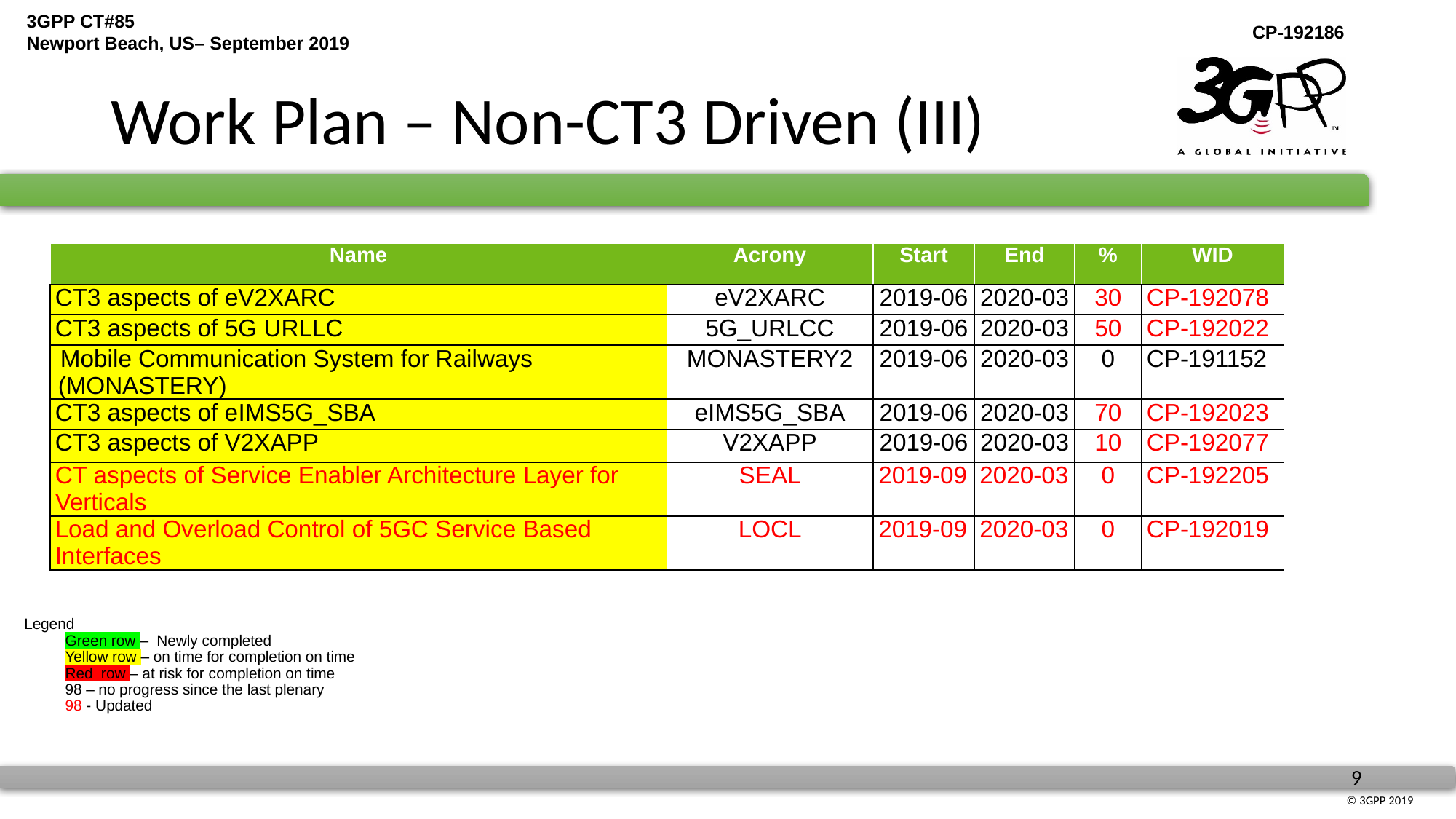

# Work Plan – Non-CT3 Driven (III)
| Name | Acrony | Start | End | % | WID |
| --- | --- | --- | --- | --- | --- |
| CT3 aspects of eV2XARC | eV2XARC | 2019-06 | 2020-03 | 30 | CP-192078 |
| CT3 aspects of 5G URLLC | 5G\_URLCC | 2019-06 | 2020-03 | 50 | CP-192022 |
| Mobile Communication System for Railways (MONASTERY) | MONASTERY2 | 2019-06 | 2020-03 | 0 | CP-191152 |
| CT3 aspects of eIMS5G\_SBA | eIMS5G\_SBA | 2019-06 | 2020-03 | 70 | CP-192023 |
| CT3 aspects of V2XAPP | V2XAPP | 2019-06 | 2020-03 | 10 | CP-192077 |
| CT aspects of Service Enabler Architecture Layer for Verticals | SEAL | 2019-09 | 2020-03 | 0 | CP-192205 |
| Load and Overload Control of 5GC Service Based Interfaces | LOCL | 2019-09 | 2020-03 | 0 | CP-192019 |
Legend
Green row –  Newly completed
	Yellow row – on time for completion on time
Red  row – at risk for completion on time
	98 – no progress since the last plenary
	98 - Updated